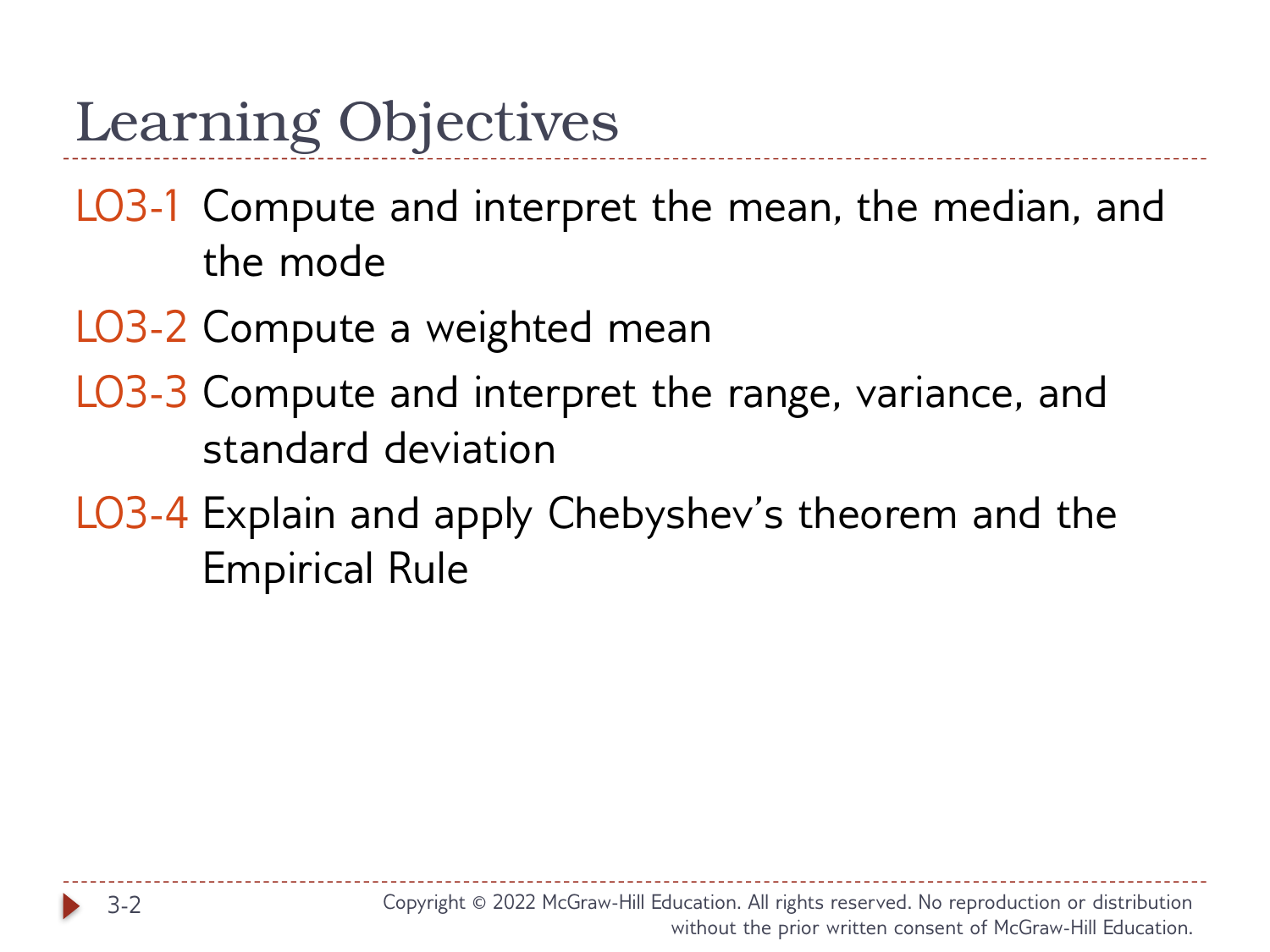

# Learning Objectives
LO3-1	Compute and interpret the mean, the median, and 	the mode
LO3-2	Compute a weighted mean
LO3-3	Compute and interpret the range, variance, and 	standard deviation
LO3-4	Explain and apply Chebyshev’s theorem and the 	Empirical Rule
3-2
Copyright © 2022 McGraw-Hill Education. All rights reserved. No reproduction or distribution without the prior written consent of McGraw-Hill Education.